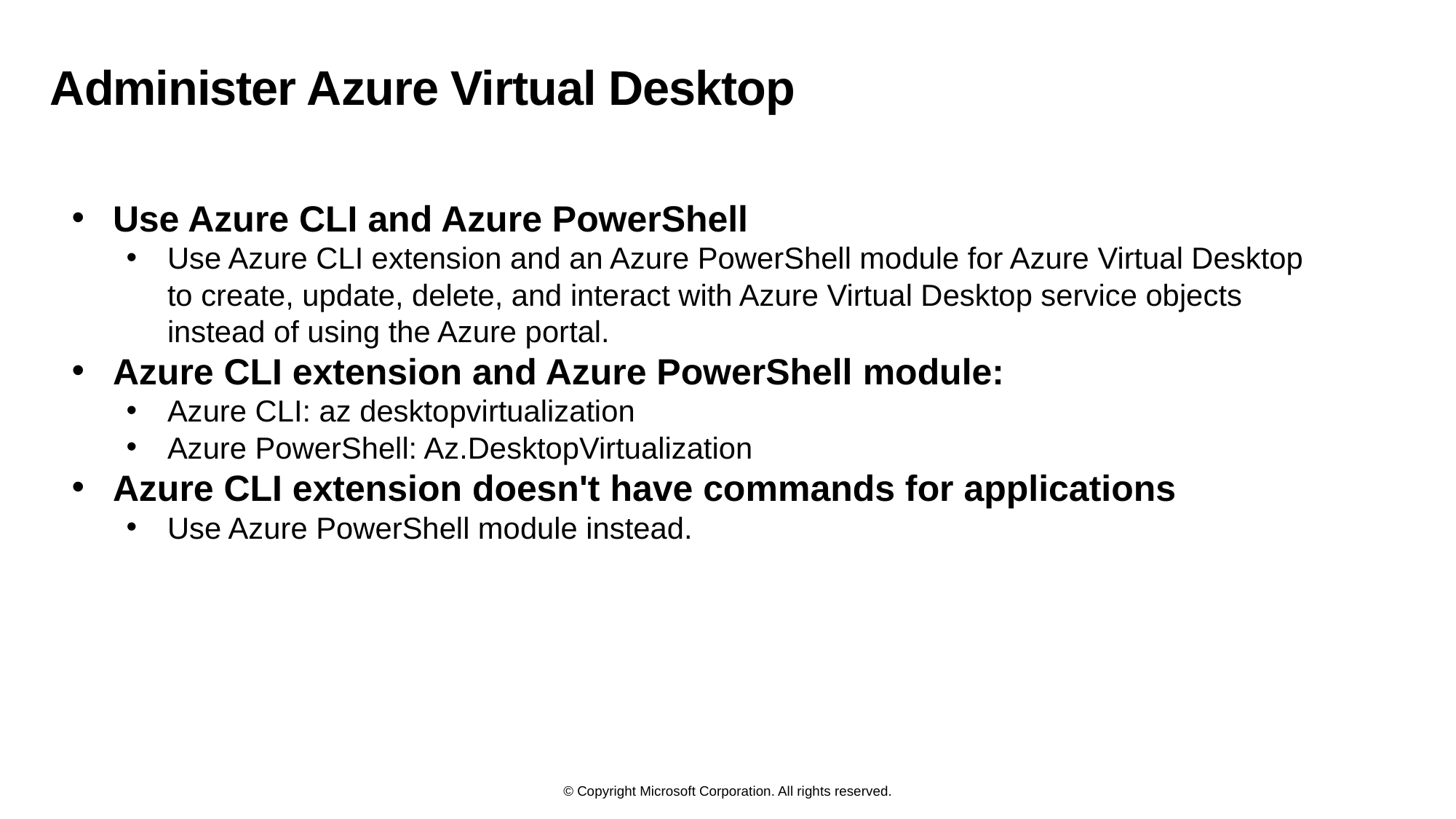

# Administer Azure Virtual Desktop
Use Azure CLI and Azure PowerShell
Use Azure CLI extension and an Azure PowerShell module for Azure Virtual Desktop to create, update, delete, and interact with Azure Virtual Desktop service objects instead of using the Azure portal.
Azure CLI extension and Azure PowerShell module:
Azure CLI: az desktopvirtualization
Azure PowerShell: Az.DesktopVirtualization
Azure CLI extension doesn't have commands for applications
Use Azure PowerShell module instead.